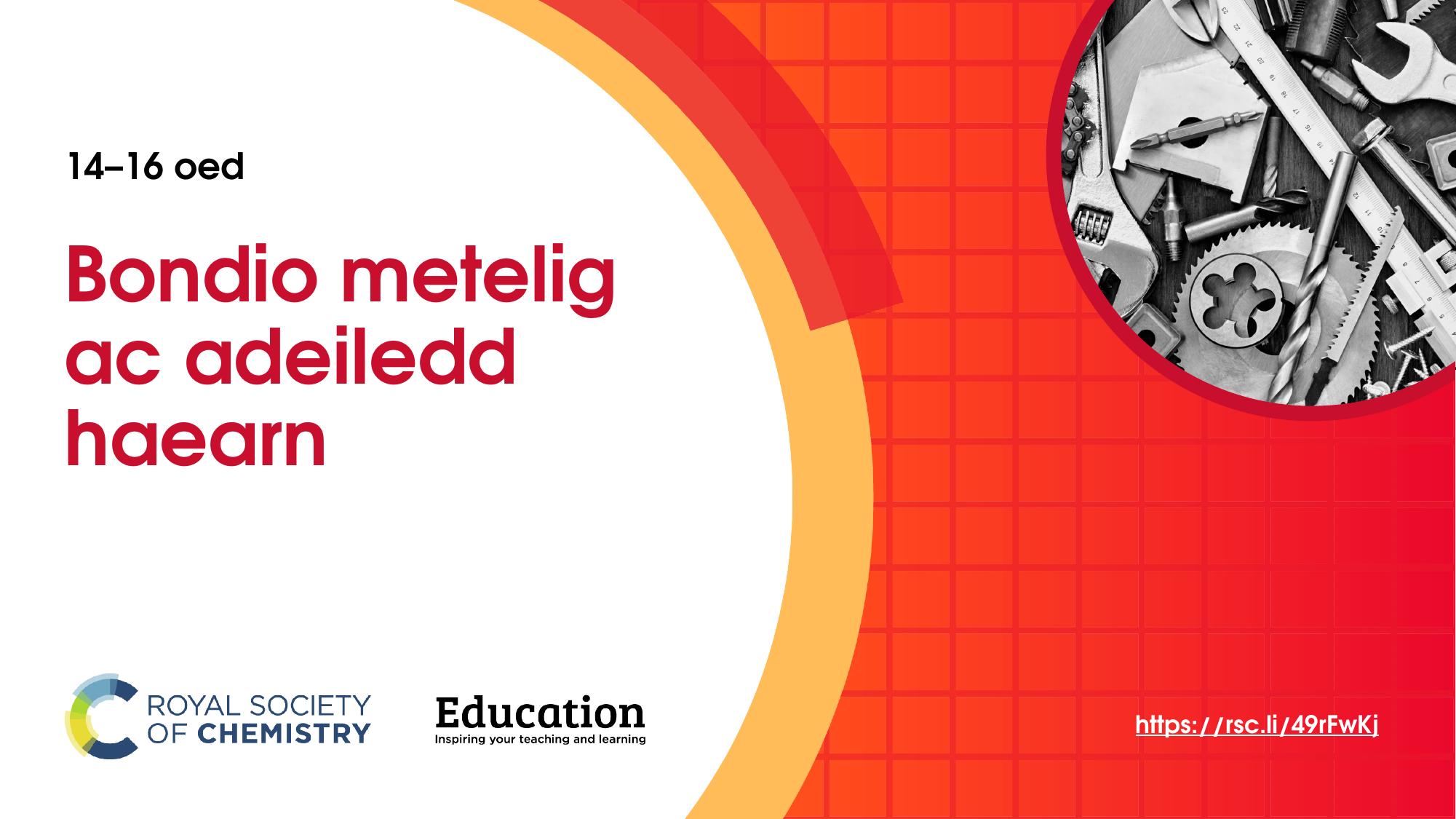

# 14–16 oed
Bondio metelig ac adeiledd haearn
https://rsc.li/49rFwKj